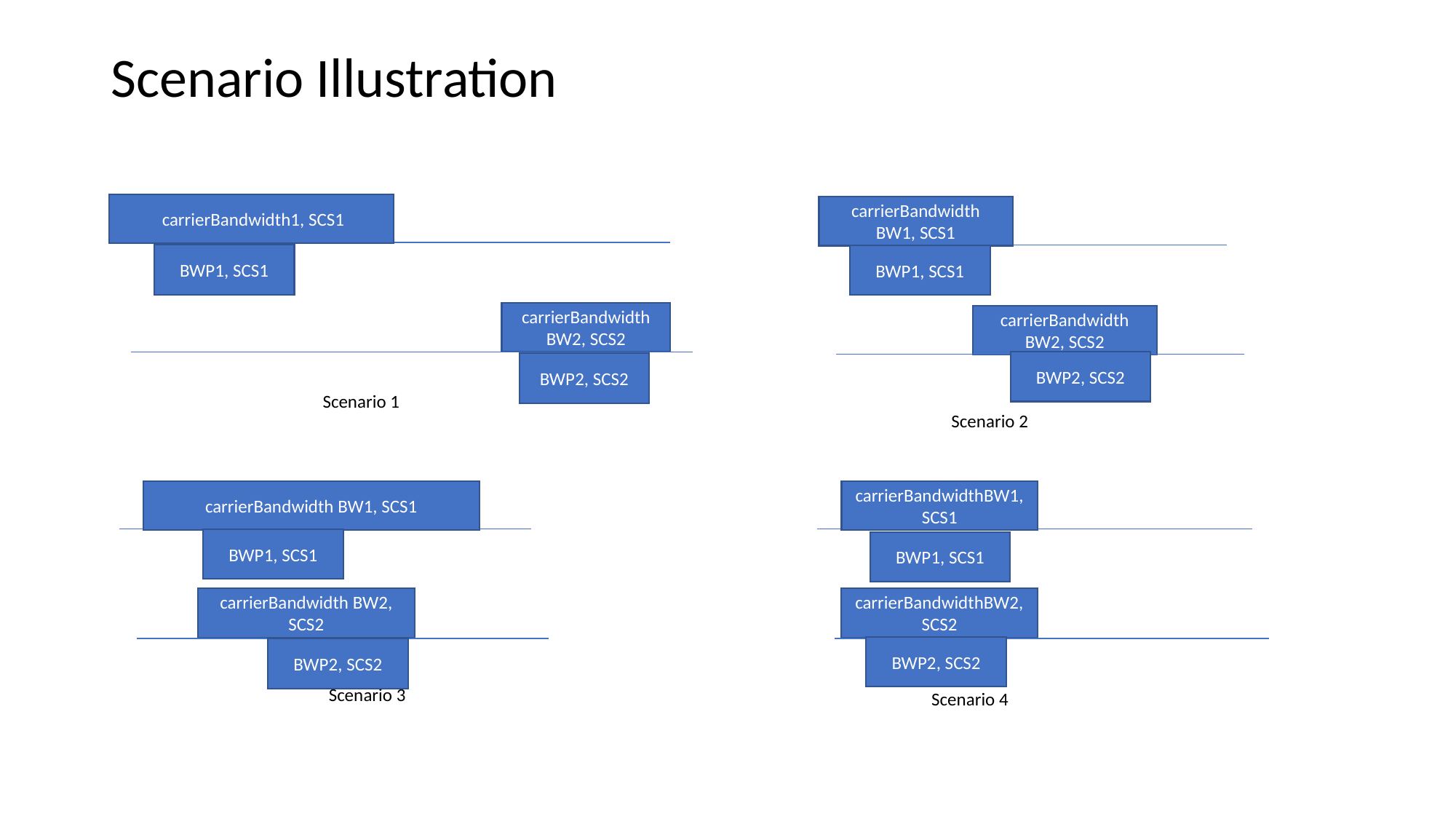

# Scenario Illustration
 carrierBandwidth1, SCS1
carrierBandwidth BW1, SCS1
carrierBandwidth BW2, SCS2
BWP1, SCS1
BWP1, SCS1
carrierBandwidth BW2, SCS2
BWP2, SCS2
BWP2, SCS2
Scenario 1
Scenario 2
carrierBandwidth BW1, SCS1
carrierBandwidth BW2, SCS2
carrierBandwidthBW1, SCS1
carrierBandwidthBW2, SCS2
BWP1, SCS1
BWP1, SCS1
BWP2, SCS2
BWP2, SCS2
Scenario 3
Scenario 4